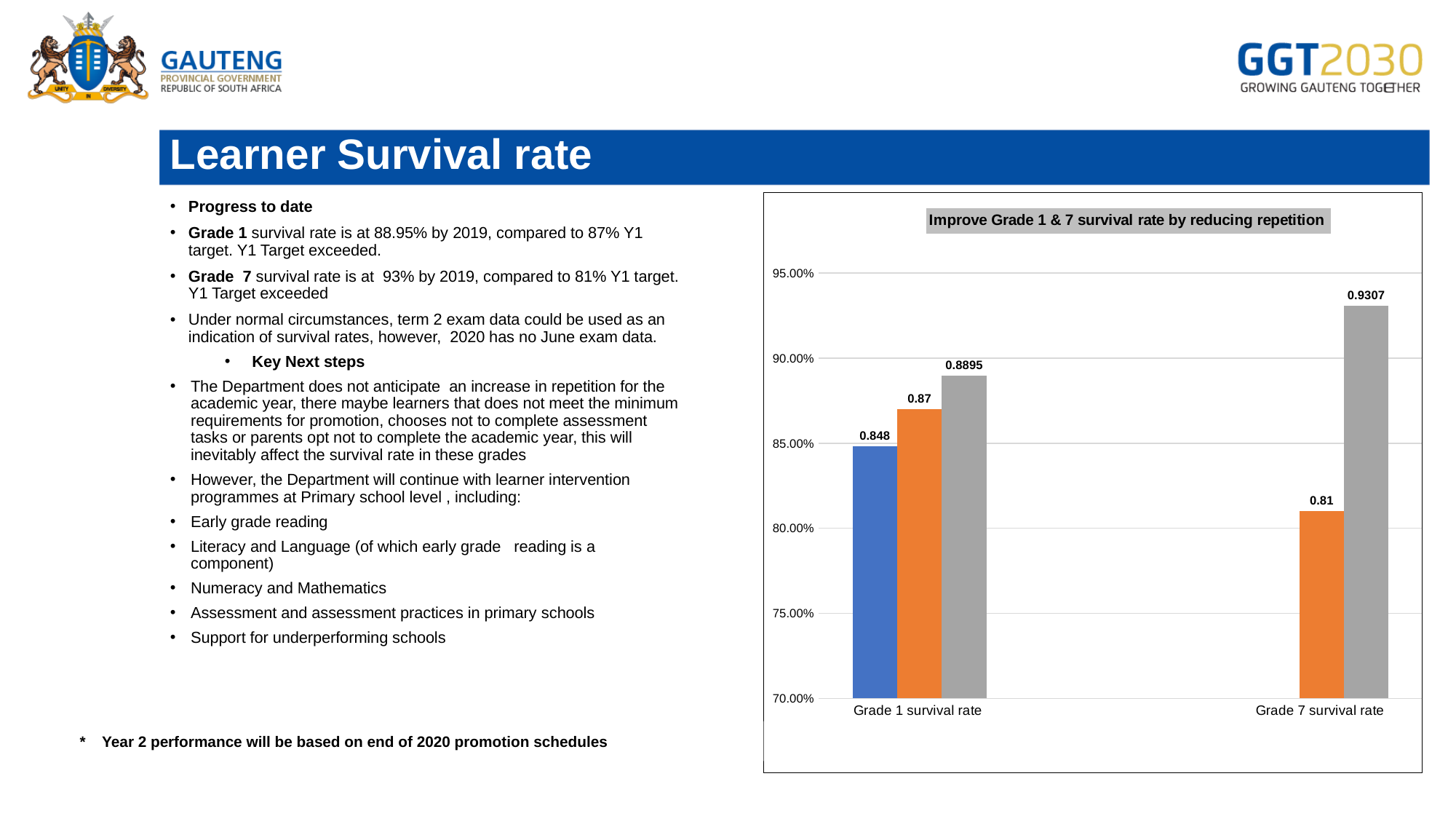

# Learner Survival rate

### Chart: Improve Grade 1 & 7 survival rate by reducing repetition

| Category | Baseline | Y1 Target  | Actual Performance (2019) |
|---|---|---|---|
| Grade 1 survival rate  | 0.848 | 0.87 | 0.8895 |
|  | None | None | None |
| Grade 7 survival rate  | None | 0.81 | 0.9307 |
Progress to date
Grade 1 survival rate is at 88.95% by 2019, compared to 87% Y1 target. Y1 Target exceeded.
Grade  7 survival rate is at  93% by 2019, compared to 81% Y1 target. Y1 Target exceeded
Under normal circumstances, term 2 exam data could be used as an indication of survival rates, however,  2020 has no June exam data.
Key Next steps
The Department does not anticipate  an increase in repetition for the academic year, there maybe learners that does not meet the minimum requirements for promotion, chooses not to complete assessment tasks or parents opt not to complete the academic year, this will inevitably affect the survival rate in these grades
However, the Department will continue with learner intervention programmes at Primary school level , including:
Early grade reading
Literacy and Language (of which early grade   reading is a component)
Numeracy and Mathematics
Assessment and assessment practices in primary schools
Support for underperforming schools

*    Year 2 performance will be based on end of 2020 promotion schedules